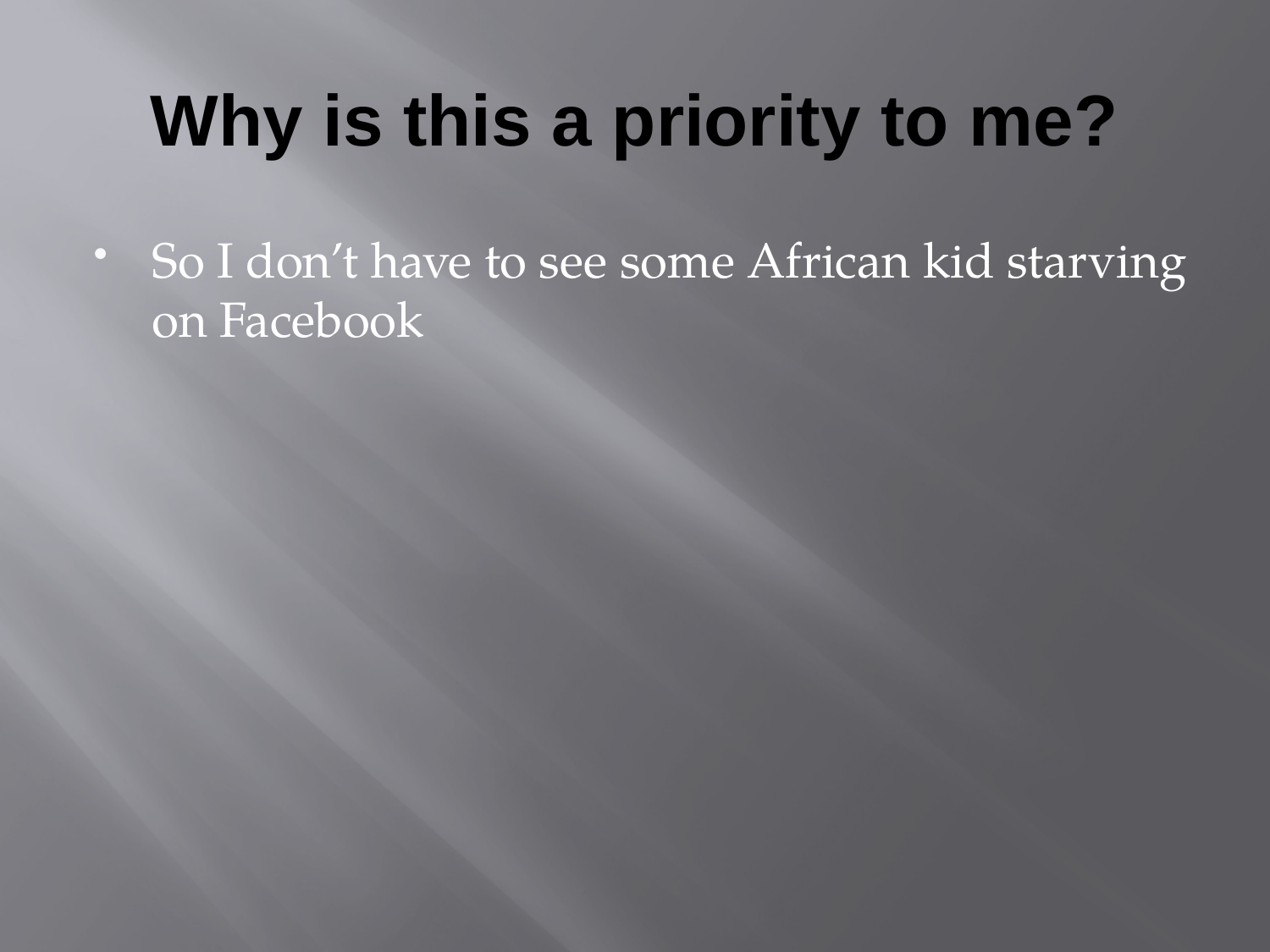

# Why is this a priority to me?
So I don’t have to see some African kid starving on Facebook